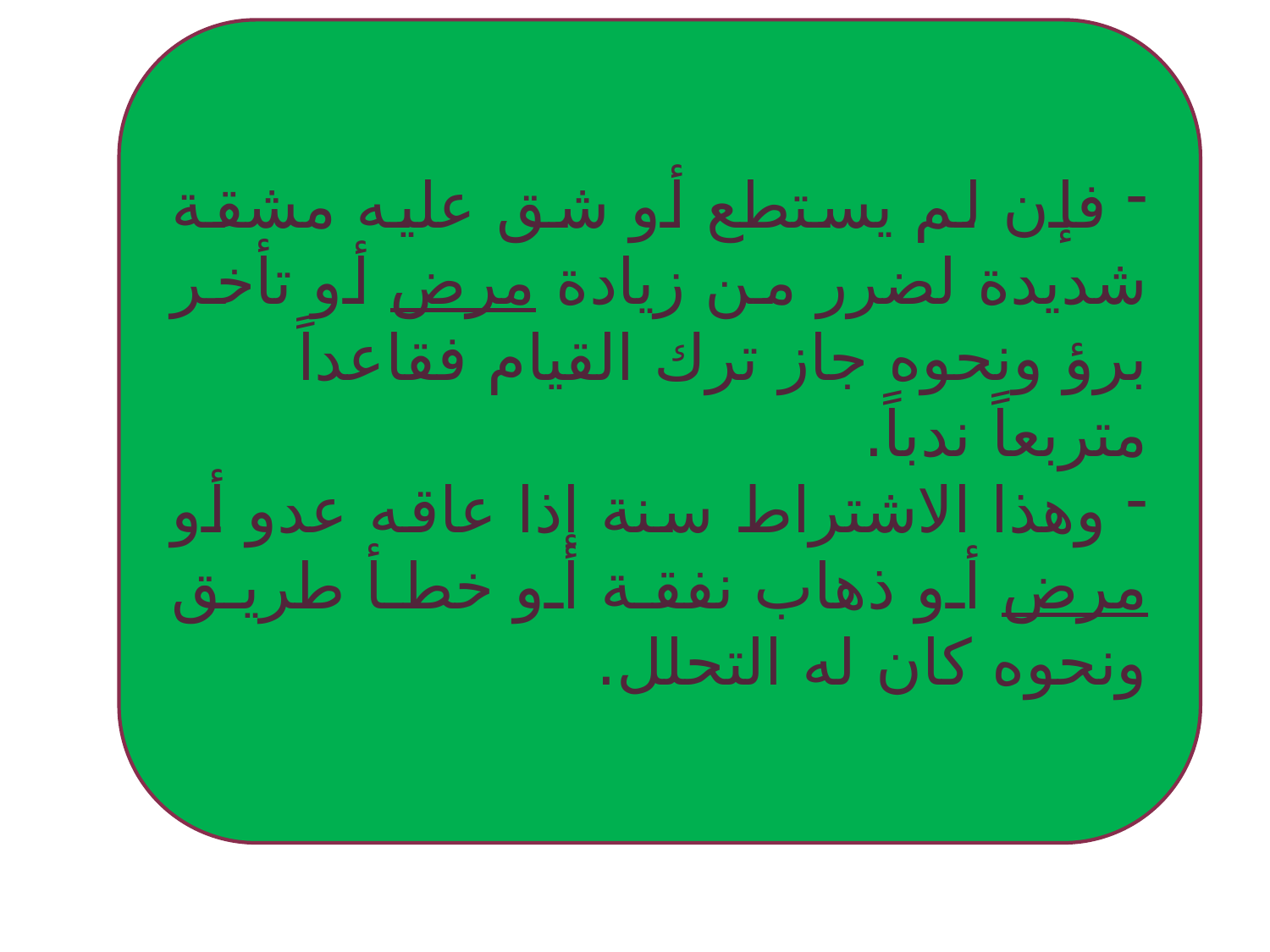

فإن لم يستطع أو شق عليه مشقة شديدة لضرر من زيادة مرض أو تأخر برؤ ونحوه جاز ترك القيام فقاعداً متربعاً ندباً.
 وهذا الاشتراط سنة إذا عاقه عدو أو مرض أو ذهاب نفقة أو خطأ طريق ونحوه كان له التحلل.